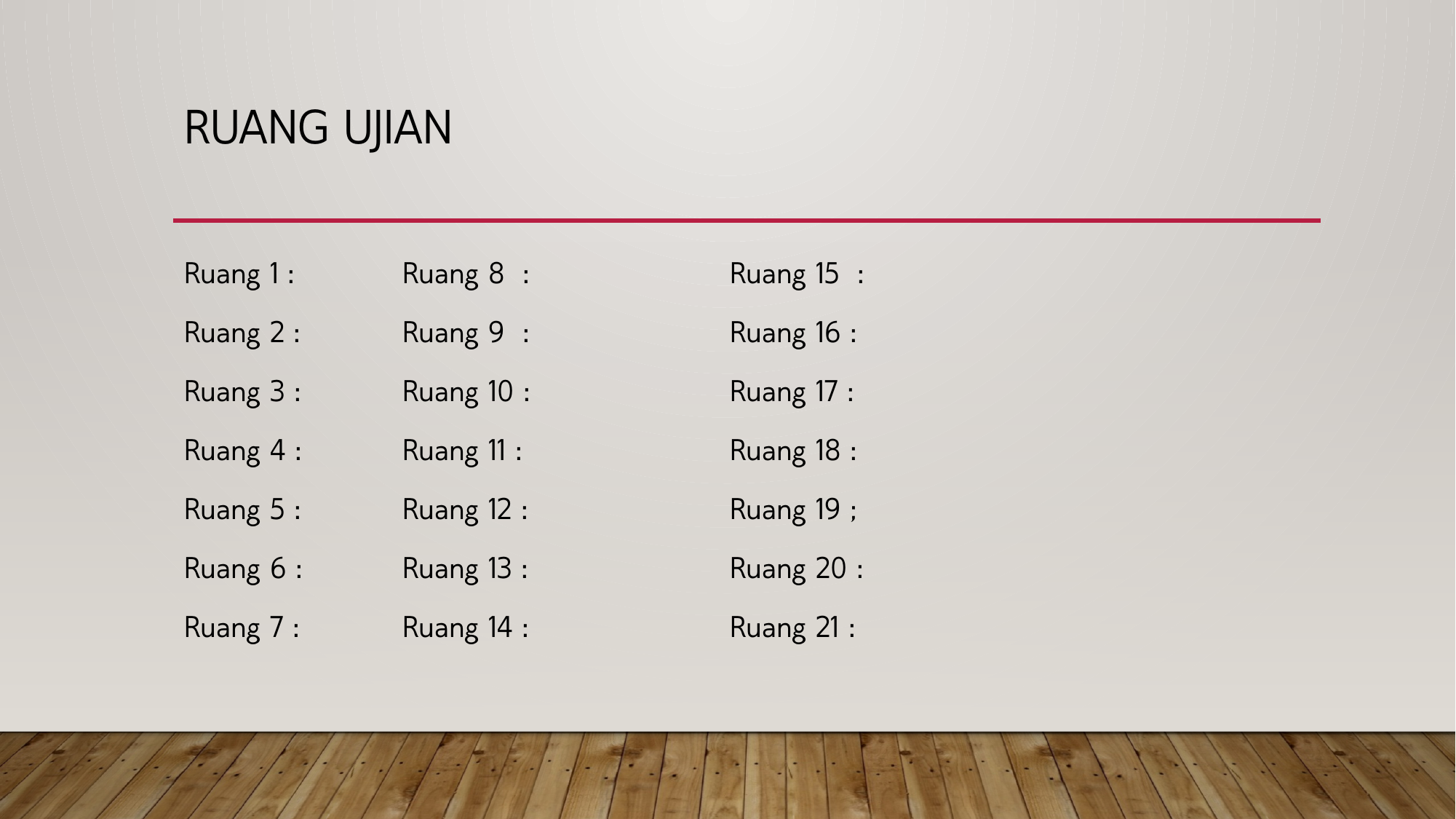

# Ruang UJIAN
Ruang 1 : 	Ruang 8  : 		Ruang 15  :
Ruang 2 : 	Ruang 9  : 		Ruang 16 :
Ruang 3 : 	Ruang 10 : 		Ruang 17 :
Ruang 4 :       	Ruang 11 : 		Ruang 18 :
Ruang 5 :  	Ruang 12 : 		Ruang 19 ;
Ruang 6 : 	Ruang 13 : 		Ruang 20 :
Ruang 7 : 	Ruang 14 : 		Ruang 21 :